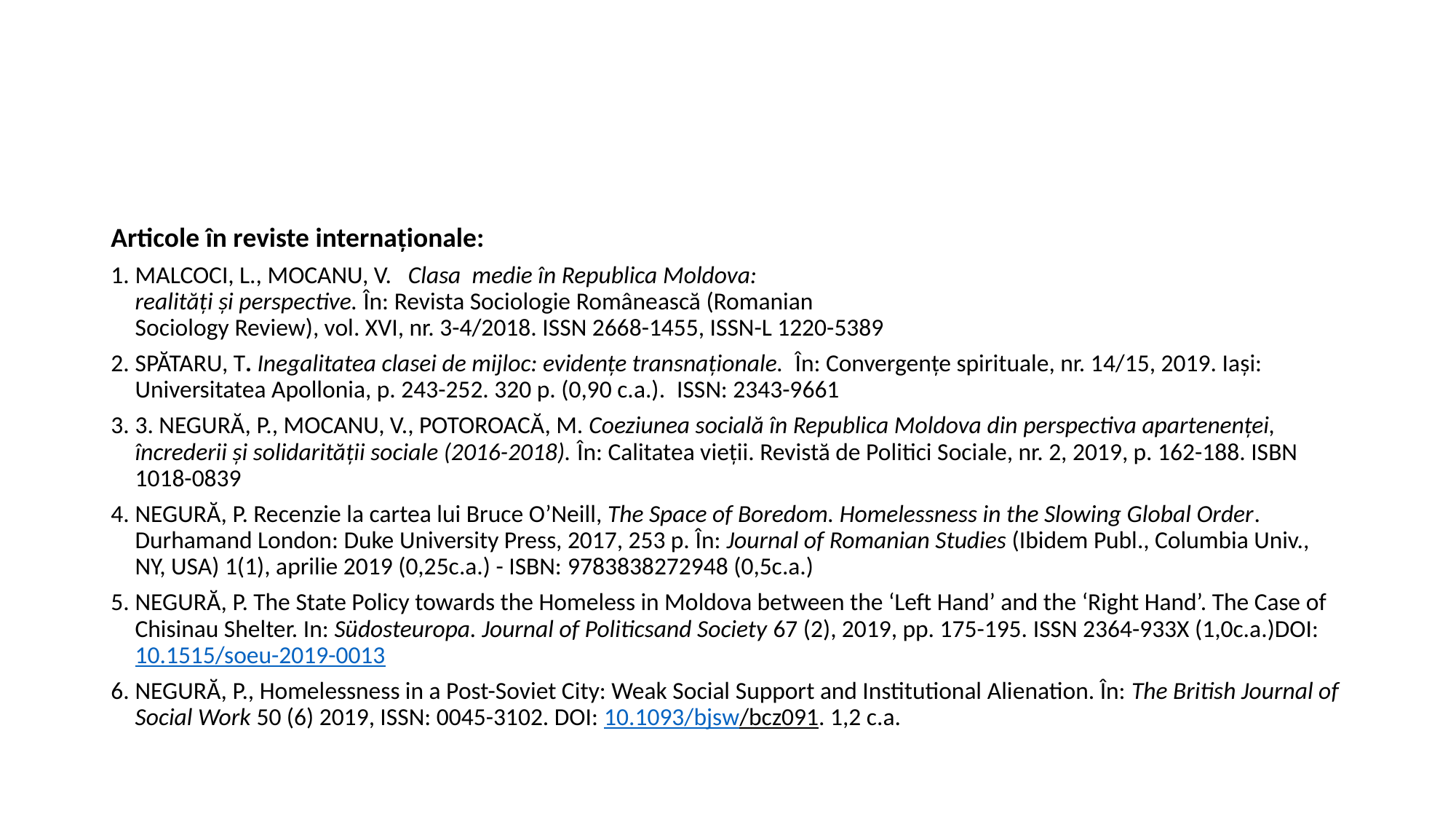

#
Articole în reviste internaționale:
MALCOCI, L., MOCANU, V.   Clasa  medie în Republica Moldova:
realități și perspective. În: Revista Sociologie Românească (Romanian
Sociology Review), vol. XVI, nr. 3-4/2018. ISSN 2668-1455, ISSN-L 1220-5389
SPĂTARU, T. Inegalitatea clasei de mijloc: evidențe transnaționale.  În: Convergențe spirituale, nr. 14/15, 2019. Iași: Universitatea Apollonia, p. 243-252. 320 p. (0,90 c.a.).  ISSN: 2343-9661
3. NEGURĂ, P., MOCANU, V., POTOROACĂ, M. Coeziunea socială în Republica Moldova din perspectiva apartenenței, încrederii și solidarității sociale (2016-2018). În: Calitatea vieții. Revistă de Politici Sociale, nr. 2, 2019, p. 162-188. ISBN 1018-0839
NEGURĂ, P. Recenzie la cartea lui Bruce O’Neill, The Space of Boredom. Homelessness in the Slowing Global Order. Durhamand London: Duke University Press, 2017, 253 p. În: Journal of Romanian Studies (Ibidem Publ., Columbia Univ., NY, USA) 1(1), aprilie 2019 (0,25c.a.) - ISBN: 9783838272948 (0,5c.a.)
NEGURĂ, P. The State Policy towards the Homeless in Moldova between the ‘Left Hand’ and the ‘Right Hand’. The Case of Chisinau Shelter. In: Südosteuropa. Journal of Politicsand Society 67 (2), 2019, pp. 175-195. ISSN 2364-933X (1,0c.a.)DOI: 10.1515/soeu-2019-0013
NEGURĂ, P., Homelessness in a Post-Soviet City: Weak Social Support and Institutional Alienation. În: The British Journal of Social Work 50 (6) 2019, ISSN: 0045-3102. DOI: 10.1093/bjsw/bcz091. 1,2 c.a.